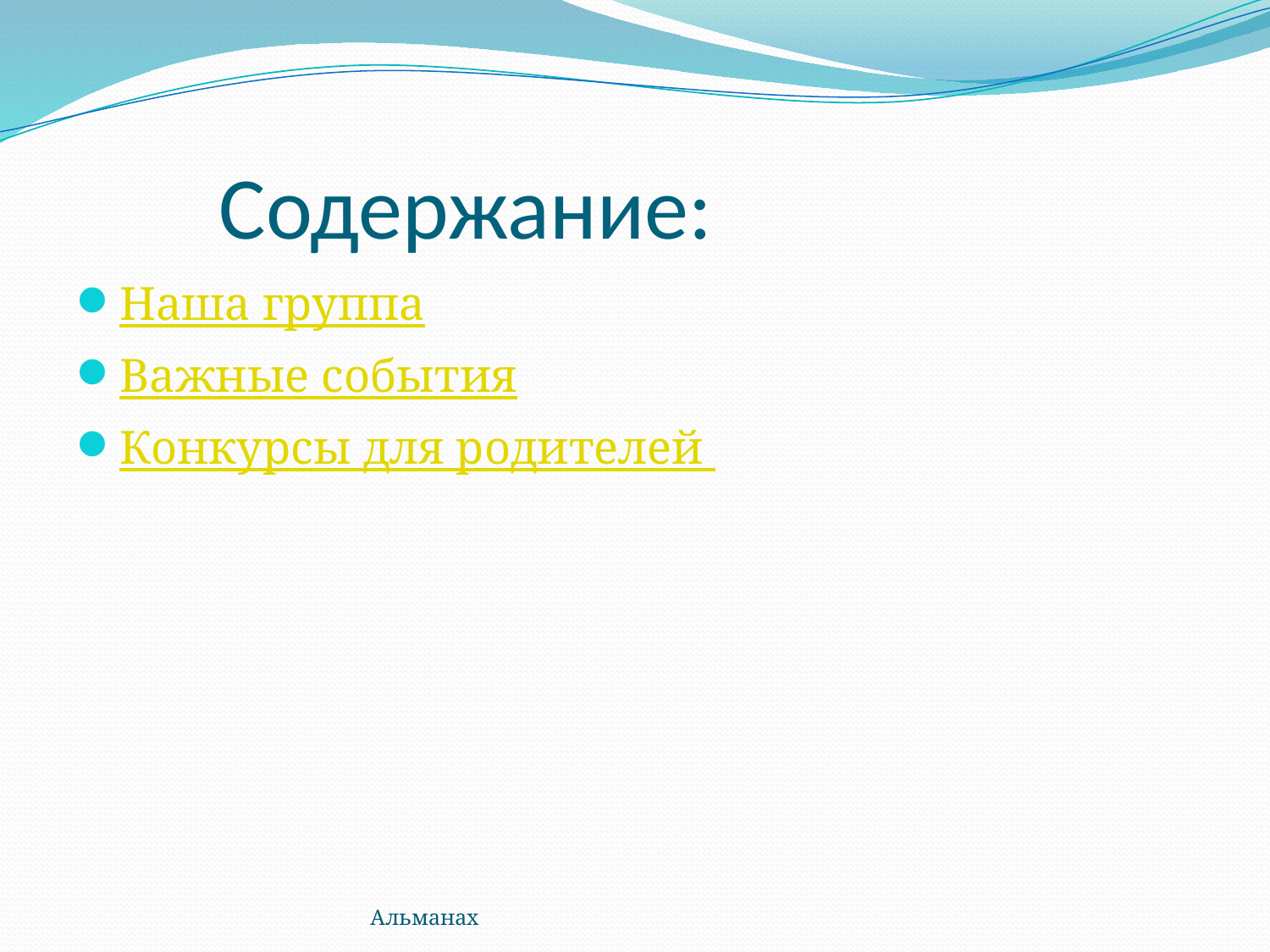

# Содержание:
Наша группа
Важные события
Конкурсы для родителей
Альманах